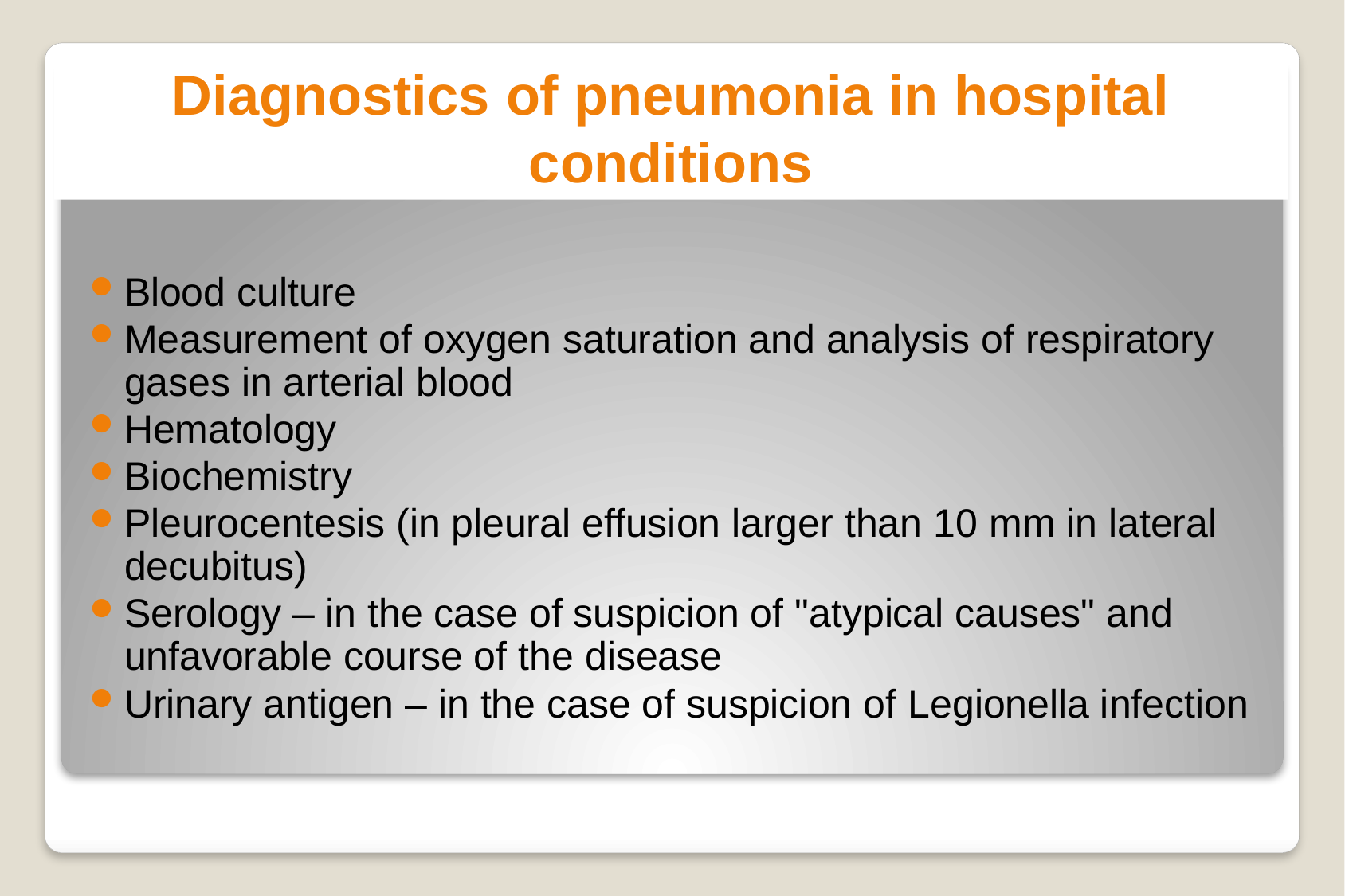

# Diagnostics of pneumonia in hospital conditions

Blood culture
Measurement of oxygen saturation and analysis of respiratory gases in arterial blood
Hematology
Biochemistry
Pleurocentesis (in pleural effusion larger than 10 mm in lateral decubitus)
Serology – in the case of suspicion of "atypical causes" and unfavorable course of the disease
Urinary antigen – in the case of suspicion of Legionella infection